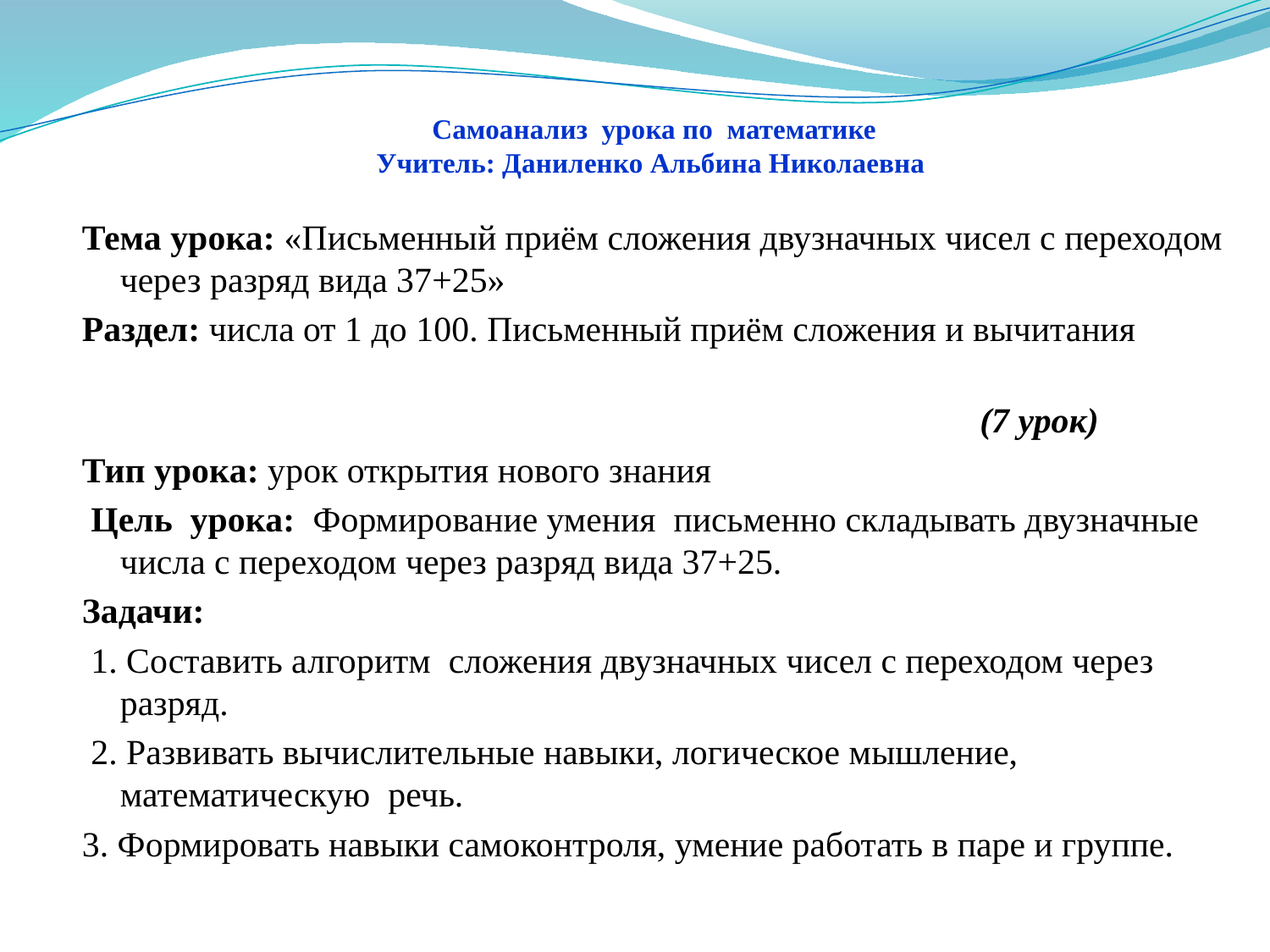

# Самоанализ  урока по  математике Учитель: Даниленко Альбина Николаевна
Тема урока: «Письменный приём сложения двузначных чисел с переходом через разряд вида 37+25»
Раздел: числа от 1 до 100. Письменный приём сложения и вычитания
                                                                                                     (7 урок)
Тип урока: урок открытия нового знания
 Цель  урока:  Формирование умения  письменно складывать двузначные числа с переходом через разряд вида 37+25.
Задачи:
 1. Составить алгоритм  сложения двузначных чисел с переходом через разряд.
 2. Развивать вычислительные навыки, логическое мышление,   математическую  речь.
3. Формировать навыки самоконтроля, умение работать в паре и группе.